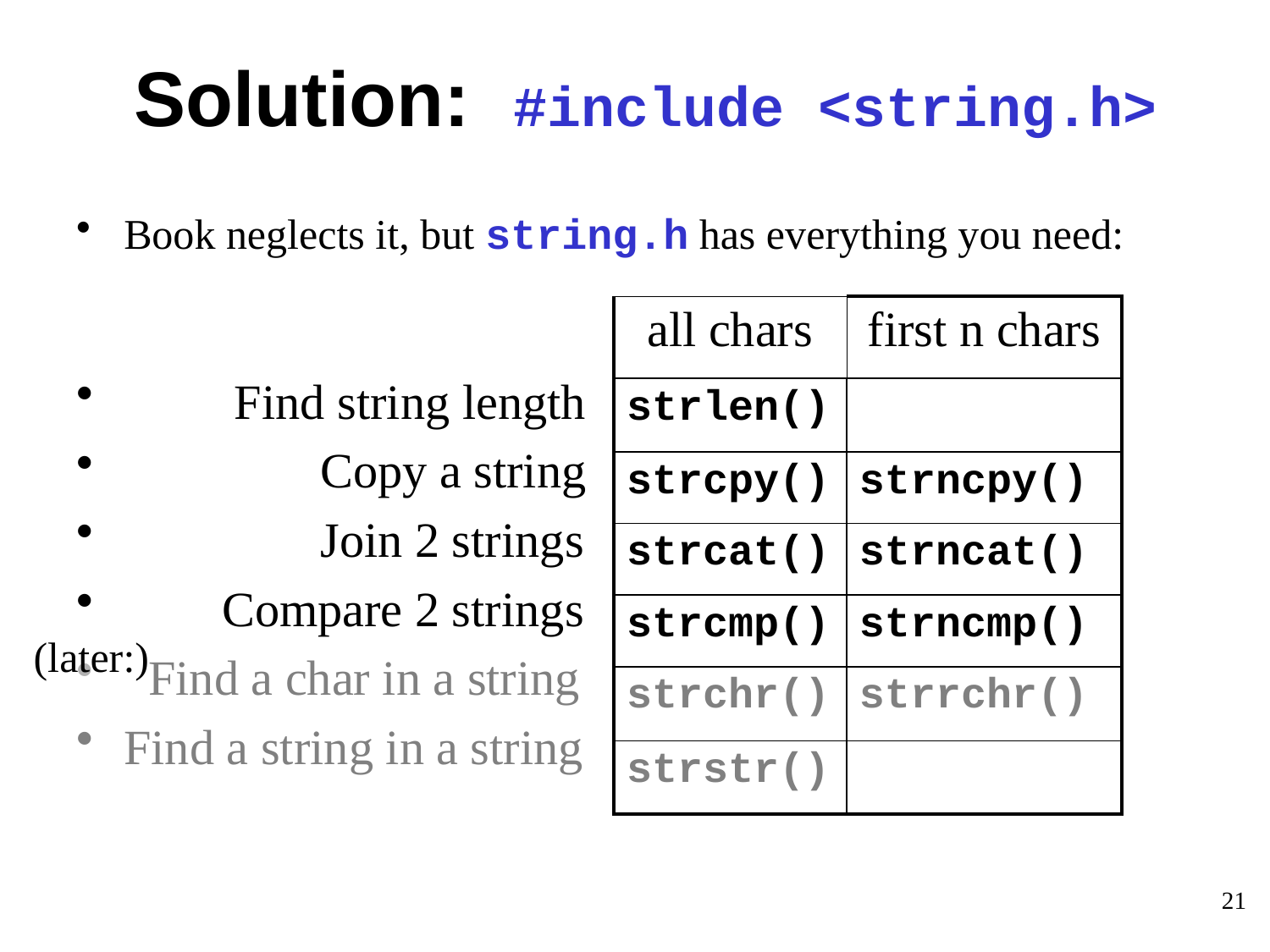

# Solution:  #include <string.h>
Book neglects it, but string.h has everything you need:
         Find string length
                Copy a string
                Join 2 strings
        Compare 2 strings
  Find a char in a string
Find a string in a string
| all chars | first n chars |
| --- | --- |
| strlen() |  |
| strcpy() | strncpy() |
| strcat() | strncat() |
| strcmp() | strncmp() |
| strchr() | strrchr() |
| strstr() |  |
(later:)
21